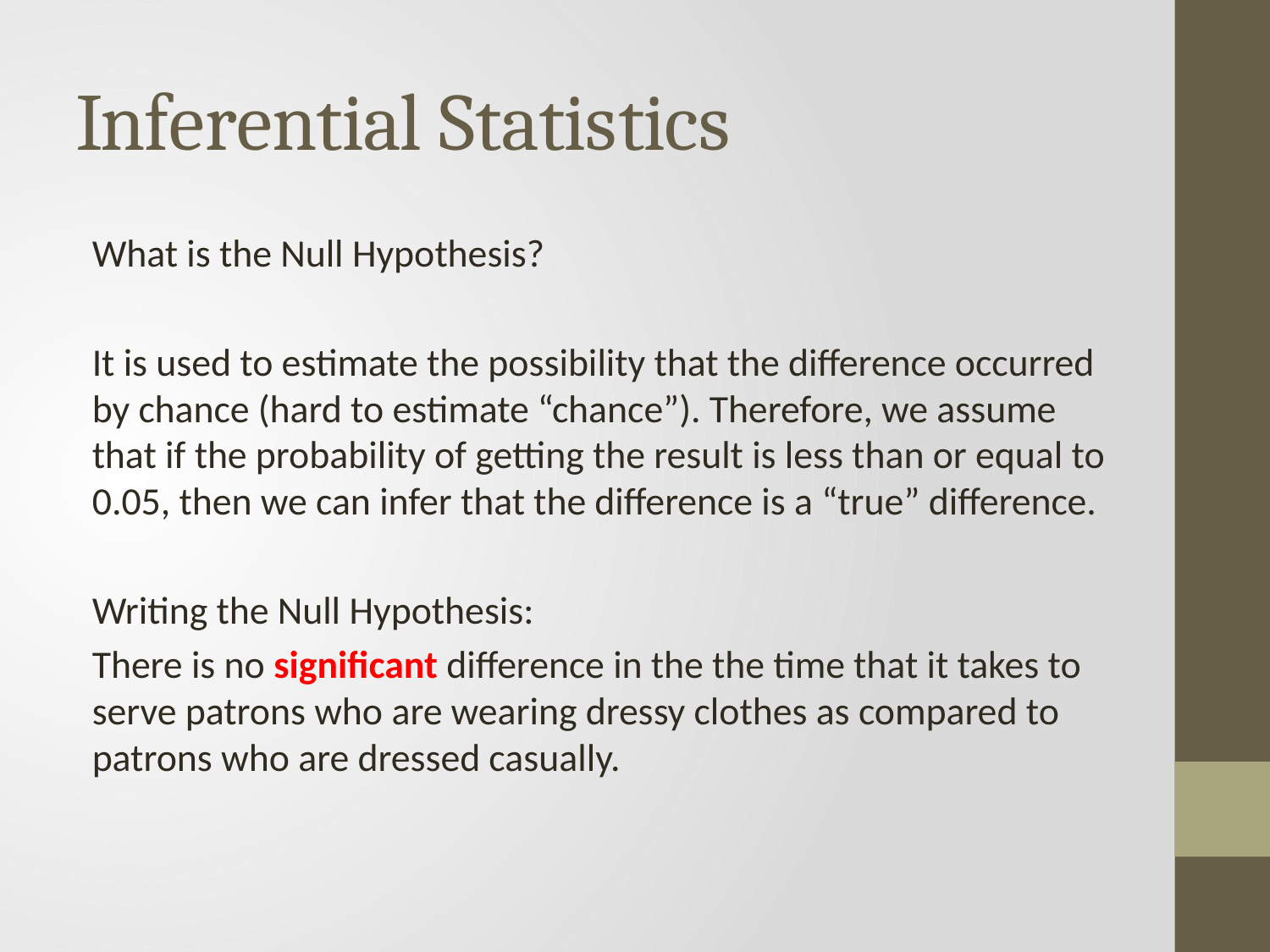

# Inferential Statistics
What is the Null Hypothesis?

It is used to estimate the possibility that the difference occurred by chance (hard to estimate “chance”). Therefore, we assume that if the probability of getting the result is less than or equal to 0.05, then we can infer that the difference is a “true” difference.

Writing the Null Hypothesis:
There is no significant difference in the the time that it takes to serve patrons who are wearing dressy clothes as compared to patrons who are dressed casually.